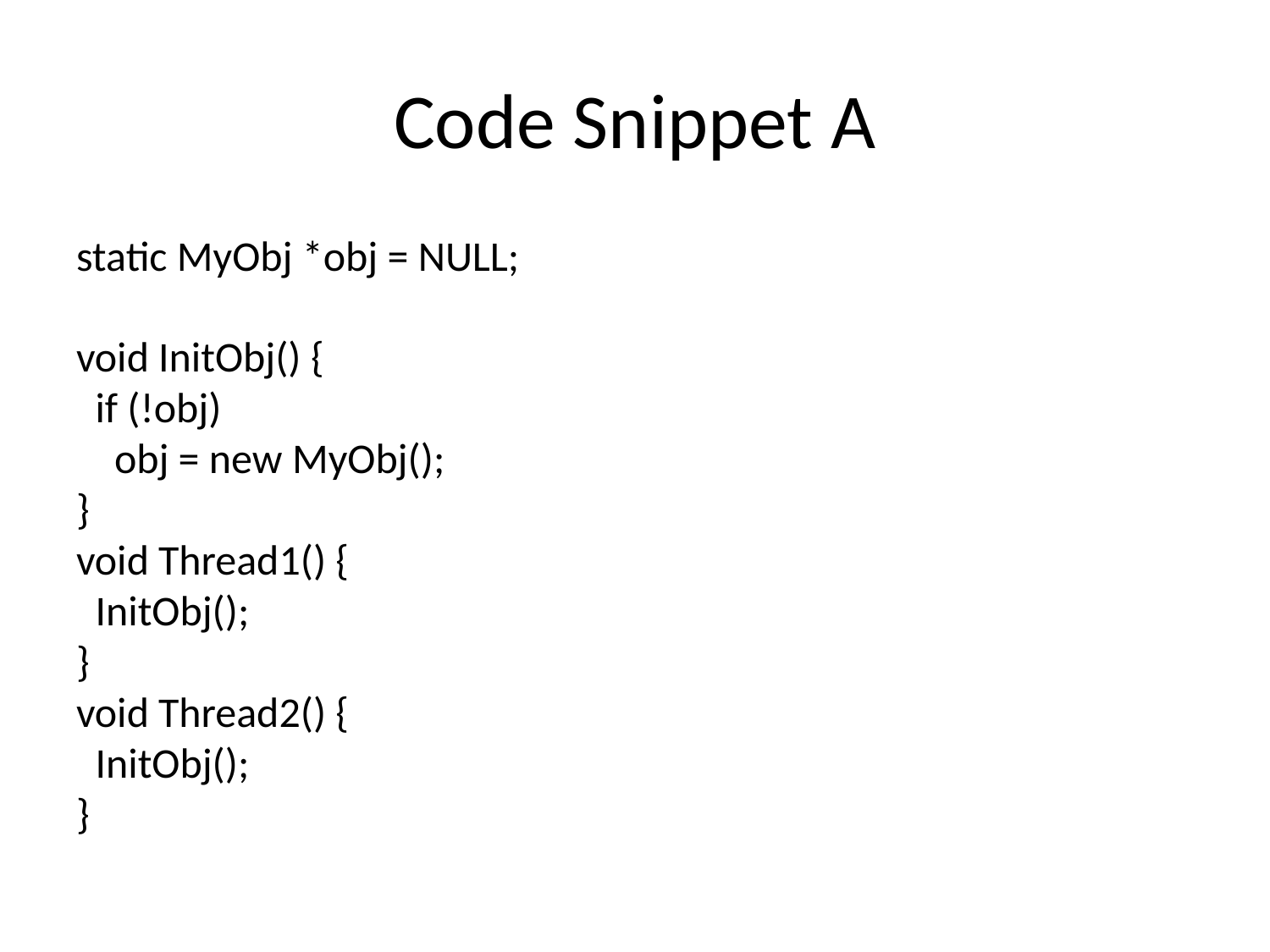

# Code Snippet A
static MyObj *obj = NULL;
void InitObj() {
  if (!obj)
    obj = new MyObj();
}
void Thread1() {
  InitObj();
}
void Thread2() {
  InitObj();
}